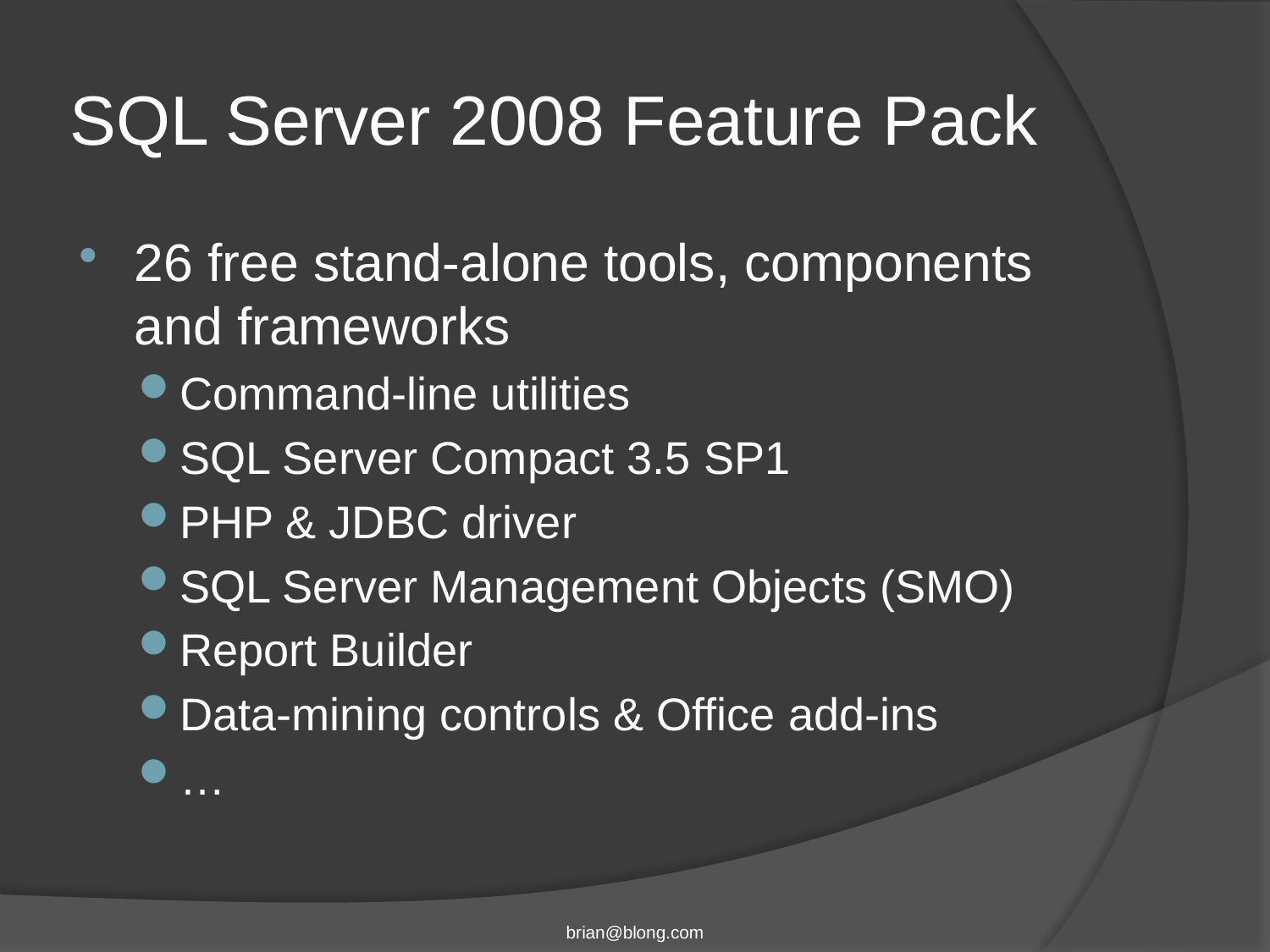

# SQL Server 2008 Feature Pack
26 free stand-alone tools, components and frameworks
Command-line utilities
SQL Server Compact 3.5 SP1
PHP & JDBC driver
SQL Server Management Objects (SMO)
Report Builder
Data-mining controls & Office add-ins
…
brian@blong.com